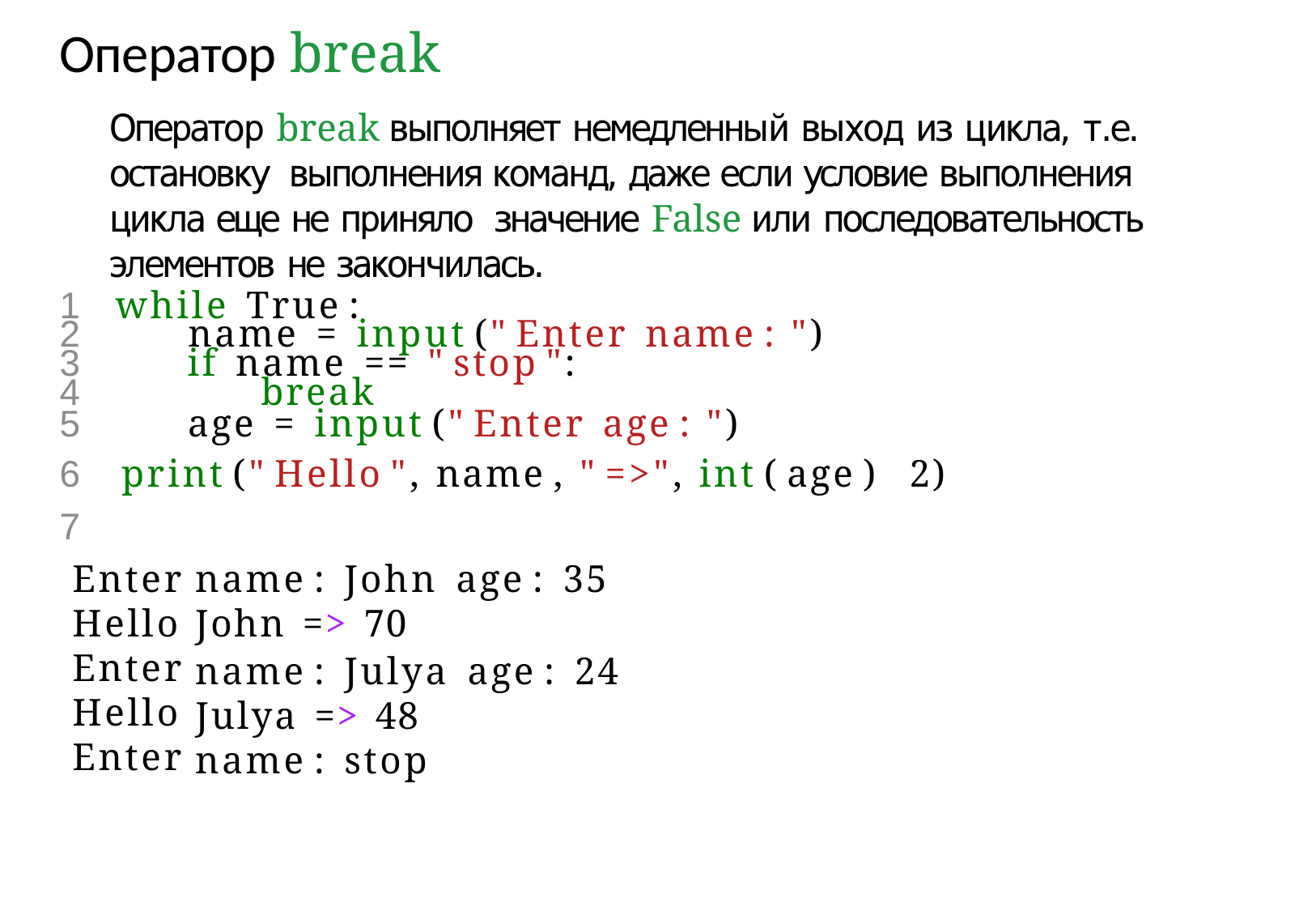

# Оператор break
Оператор break выполняет немедленный выход из цикла, т.е. остановку  выполнения команд, даже если условие выполнения цикла еще не приняло  значение False или последовательность элементов не закончилась.
1	while  True :
2	name  =  input (" Enter  name : ")
3	if  name  ==  " stop ":
4	break
5	age  =  input (" Enter  age : ")
6    print (" Hello ", name , " =>", int ( age )	2)
7
Enter Hello  Enter Hello  Enter
name :  John  age :  35
John => 70
name :  Julya  age :  24
Julya => 48
name :  stop